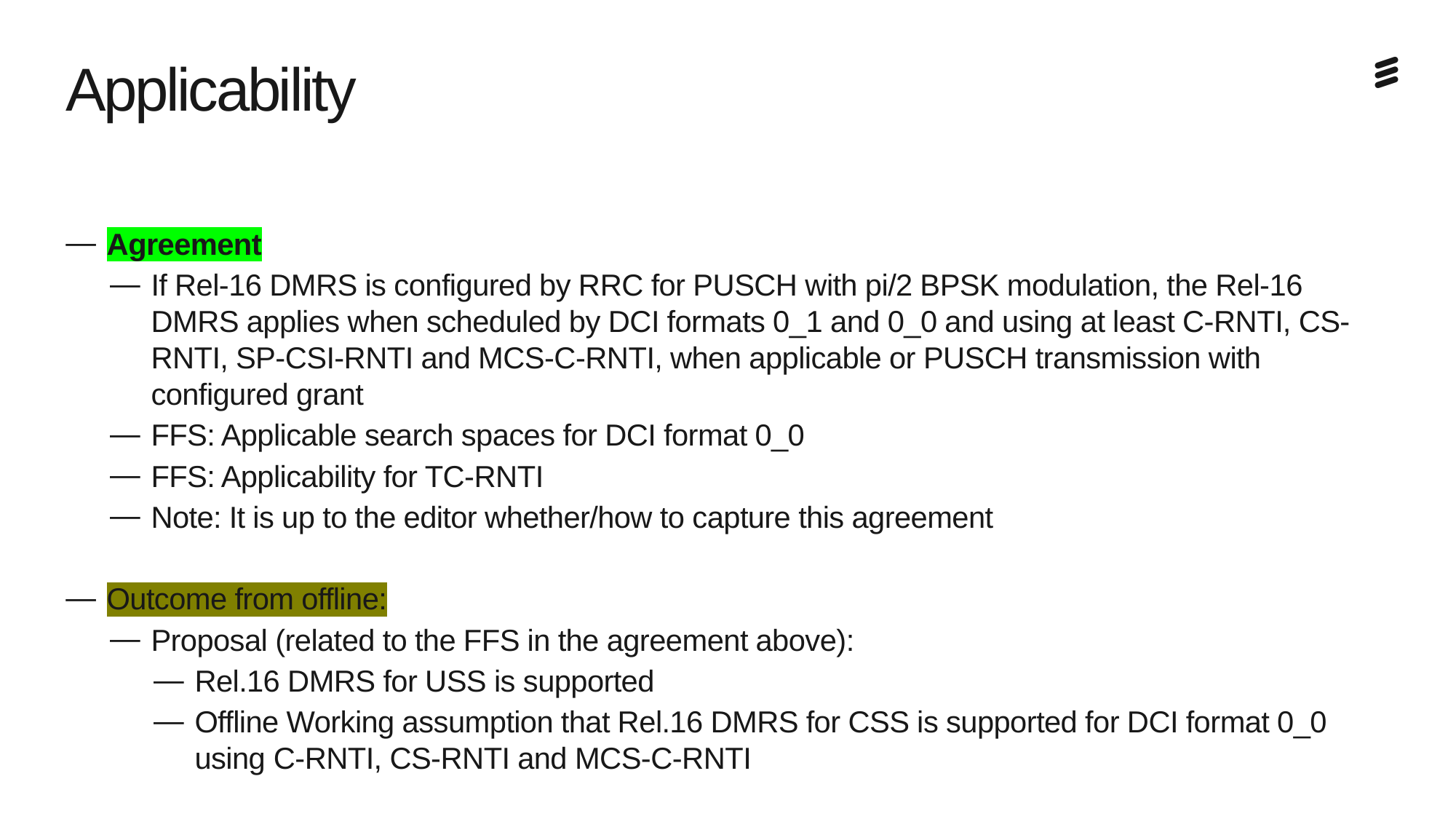

# Applicability
Agreement
If Rel-16 DMRS is configured by RRC for PUSCH with pi/2 BPSK modulation, the Rel-16 DMRS applies when scheduled by DCI formats 0_1 and 0_0 and using at least C-RNTI, CS-RNTI, SP-CSI-RNTI and MCS-C-RNTI, when applicable or PUSCH transmission with configured grant
FFS: Applicable search spaces for DCI format 0_0
FFS: Applicability for TC-RNTI
Note: It is up to the editor whether/how to capture this agreement

Outcome from offline:
Proposal (related to the FFS in the agreement above):
Rel.16 DMRS for USS is supported
Offline Working assumption that Rel.16 DMRS for CSS is supported for DCI format 0_0 using C-RNTI, CS-RNTI and MCS-C-RNTI